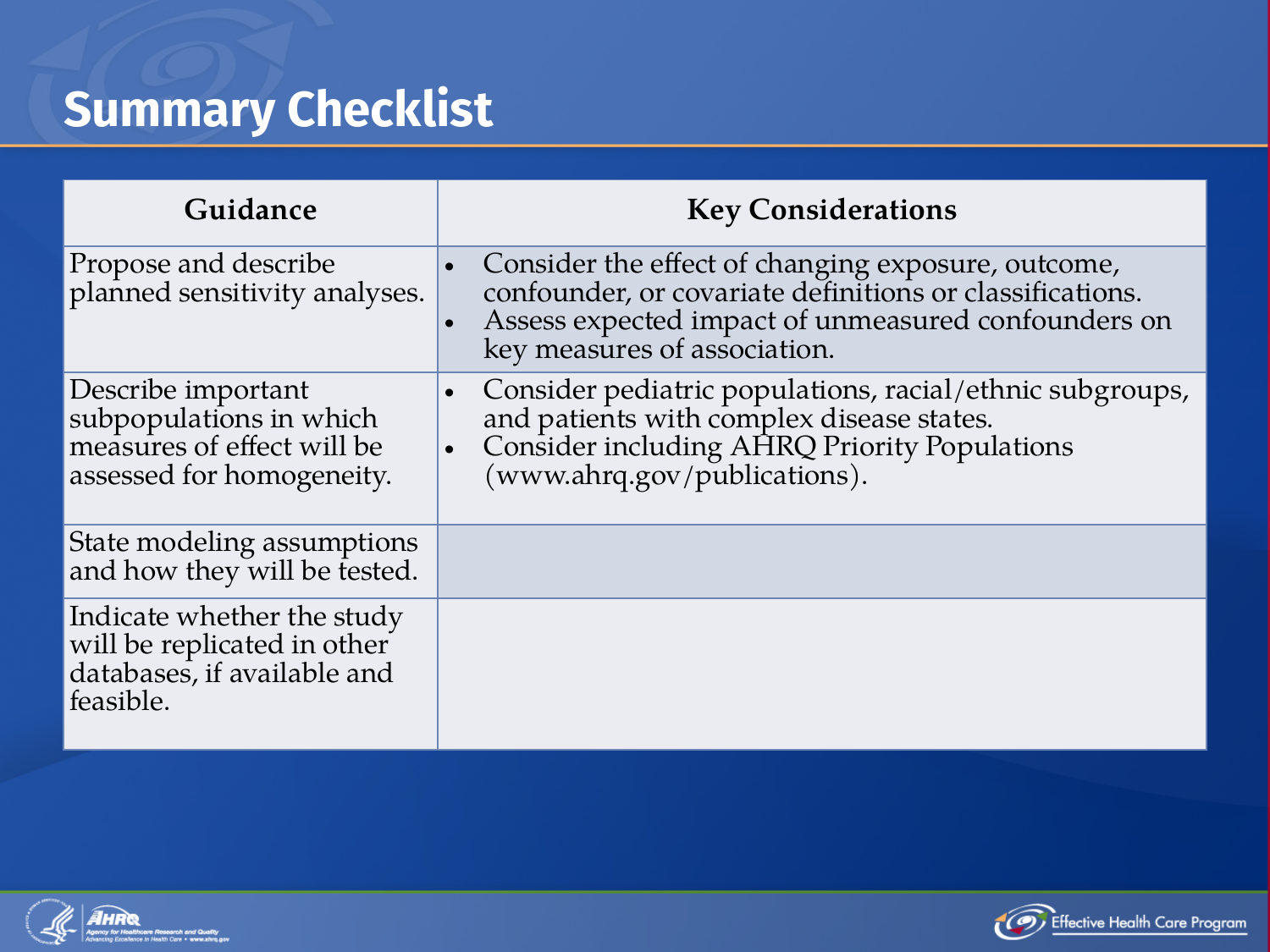

# Summary Checklist
| Guidance | Key Considerations |
| --- | --- |
| Propose and describe planned sensitivity analyses. | Consider the effect of changing exposure, outcome, confounder, or covariate definitions or classifications. Assess expected impact of unmeasured confounders on key measures of association. |
| Describe important subpopulations in which measures of effect will be assessed for homogeneity. | Consider pediatric populations, racial/ethnic subgroups, and patients with complex disease states. Consider including AHRQ Priority Populations (www.ahrq.gov/publications). |
| State modeling assumptions and how they will be tested. |  |
| Indicate whether the study will be replicated in other databases, if available and feasible. |  |